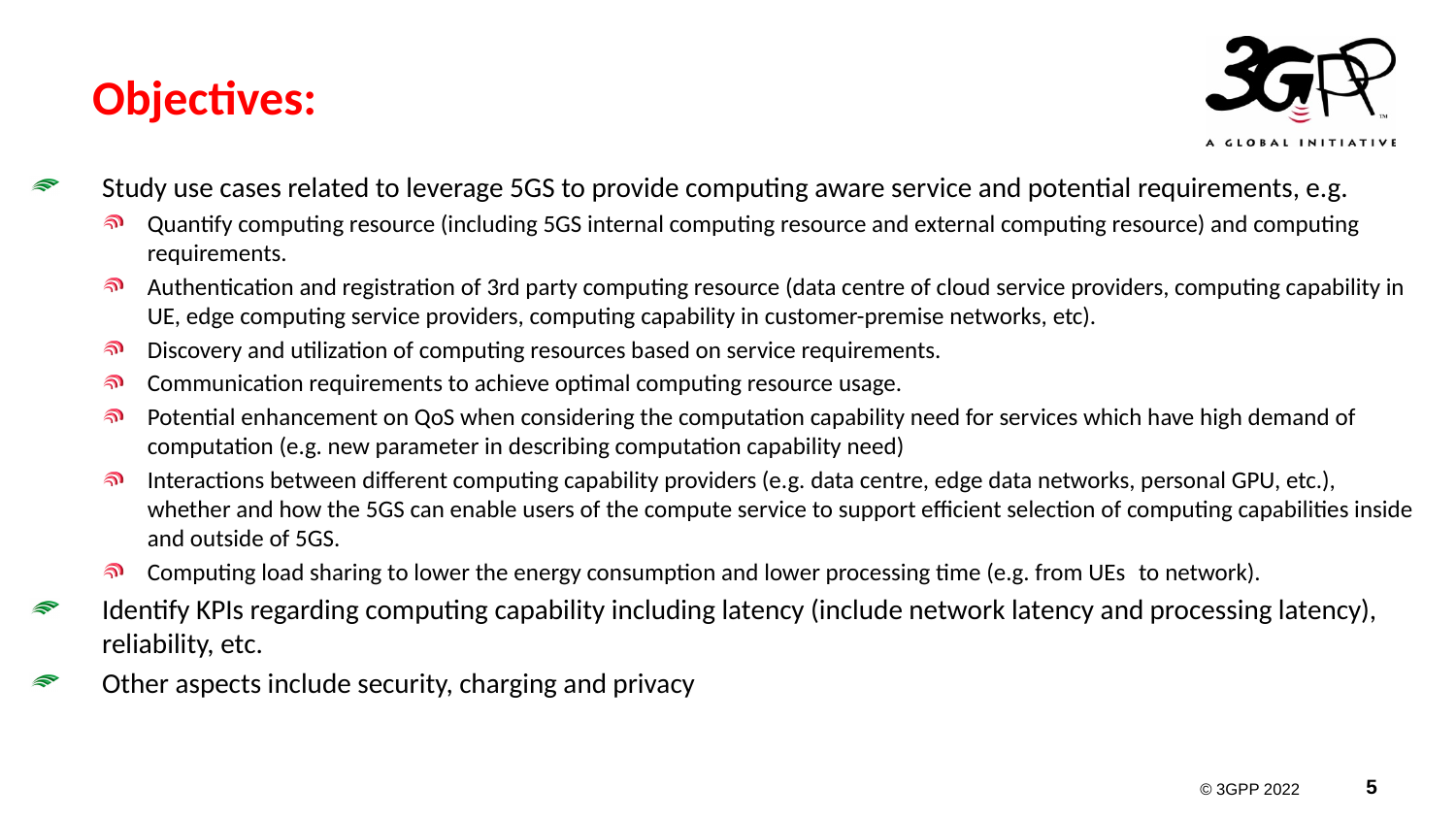

# Objectives:
Study use cases related to leverage 5GS to provide computing aware service and potential requirements, e.g.
Quantify computing resource (including 5GS internal computing resource and external computing resource) and computing requirements.
Authentication and registration of 3rd party computing resource (data centre of cloud service providers, computing capability in UE, edge computing service providers, computing capability in customer-premise networks, etc).
Discovery and utilization of computing resources based on service requirements.
Communication requirements to achieve optimal computing resource usage.
Potential enhancement on QoS when considering the computation capability need for services which have high demand of computation (e.g. new parameter in describing computation capability need)
Interactions between different computing capability providers (e.g. data centre, edge data networks, personal GPU, etc.), whether and how the 5GS can enable users of the compute service to support efficient selection of computing capabilities inside and outside of 5GS.
Computing load sharing to lower the energy consumption and lower processing time (e.g. from UEs  to network).
Identify KPIs regarding computing capability including latency (include network latency and processing latency), reliability, etc.
Other aspects include security, charging and privacy